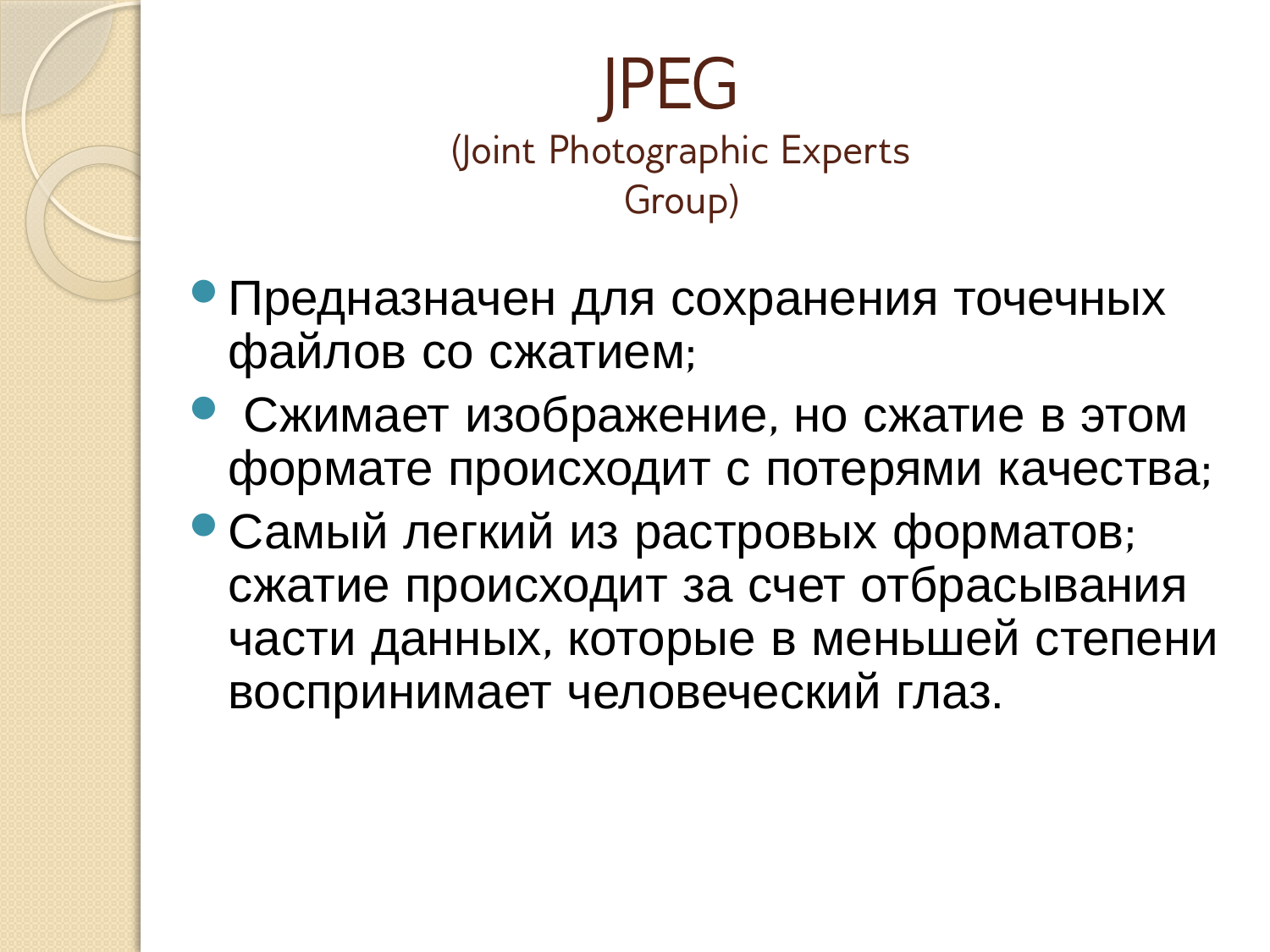

# JPEG (Joint Photographic Experts Group)
Предназначен для сохранения точечных файлов со сжатием;
 Сжимает изображение, но сжатие в этом формате происходит с потерями качества;
Самый легкий из растровых форматов; сжатие происходит за счет отбрасывания части данных, которые в меньшей степени воспринимает человеческий глаз.